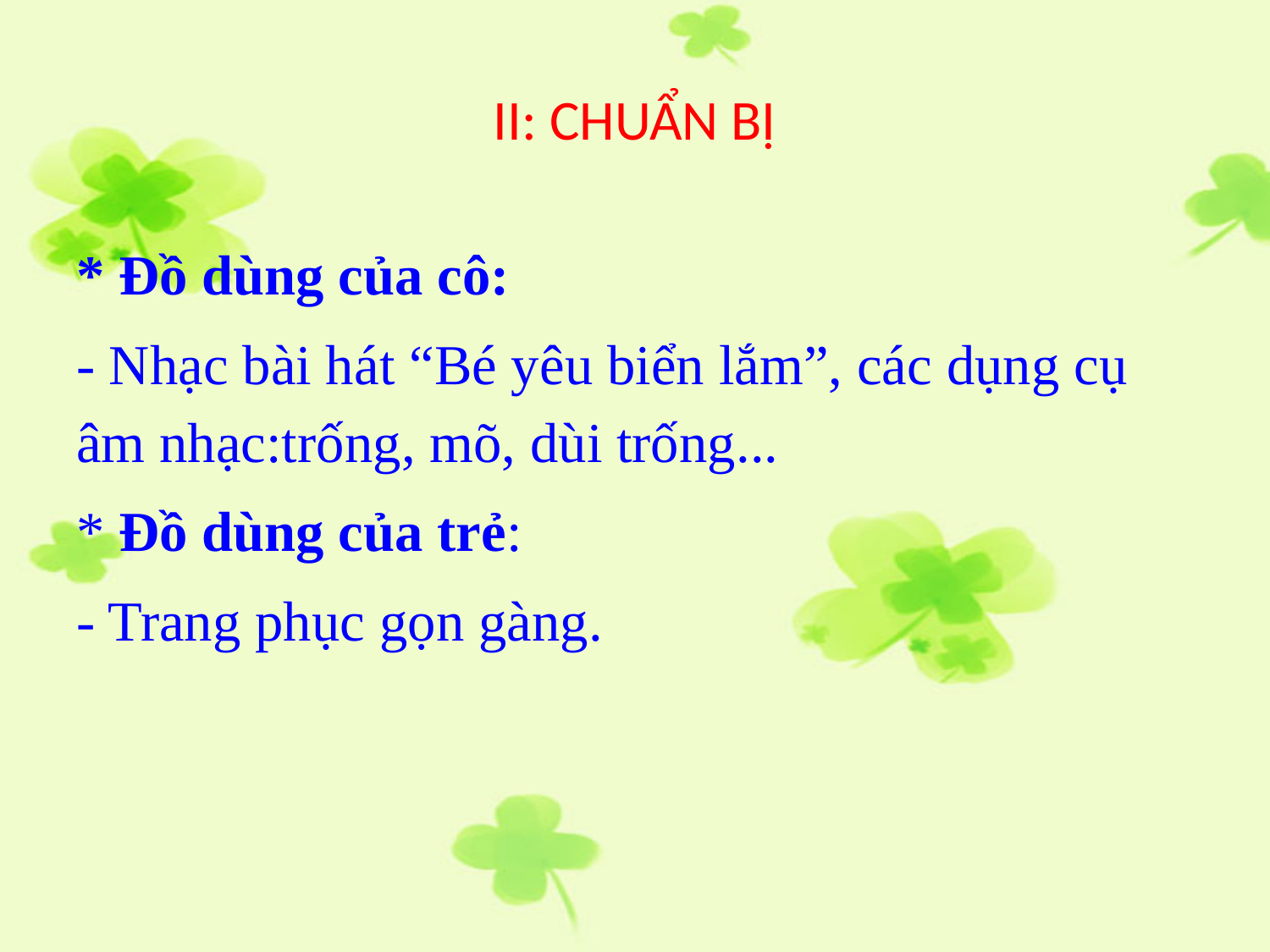

# II: CHUẨN BỊ
* Đồ dùng của cô:
- Nhạc bài hát “Bé yêu biển lắm”, các dụng cụ âm nhạc:trống, mõ, dùi trống...
* Đồ dùng của trẻ:
- Trang phục gọn gàng.